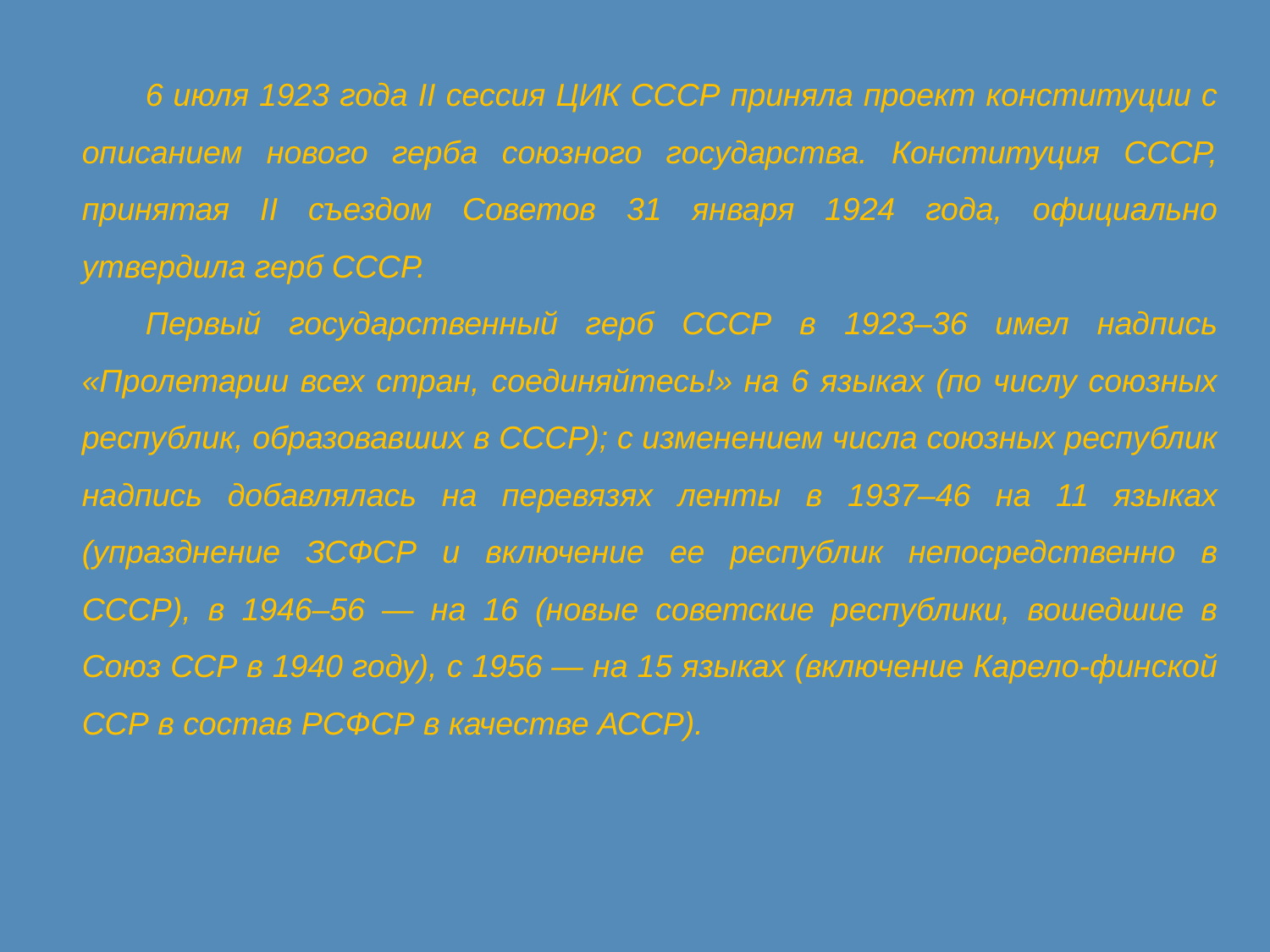

6 июля 1923 года II сессия ЦИК СССР приняла проект конституции с описанием нового герба союзного государства. Конституция СССР, принятая II съездом Советов 31 января 1924 года, официально утвердила герб СССР.
Первый государственный герб СССР в 1923–36 имел надпись «Пролетарии всех стран, соединяйтесь!» на 6 языках (по числу союзных республик, образовавших в СССР); с изменением числа союзных республик надпись добавлялась на перевязях ленты в 1937–46 на 11 языках (упразднение ЗСФСР и включение ее республик непосредственно в СССР), в 1946–56 — на 16 (новые советские республики, вошедшие в Союз ССР в 1940 году), с 1956 — на 15 языках (включение Карело-финской ССР в состав РСФСР в качестве АССР).